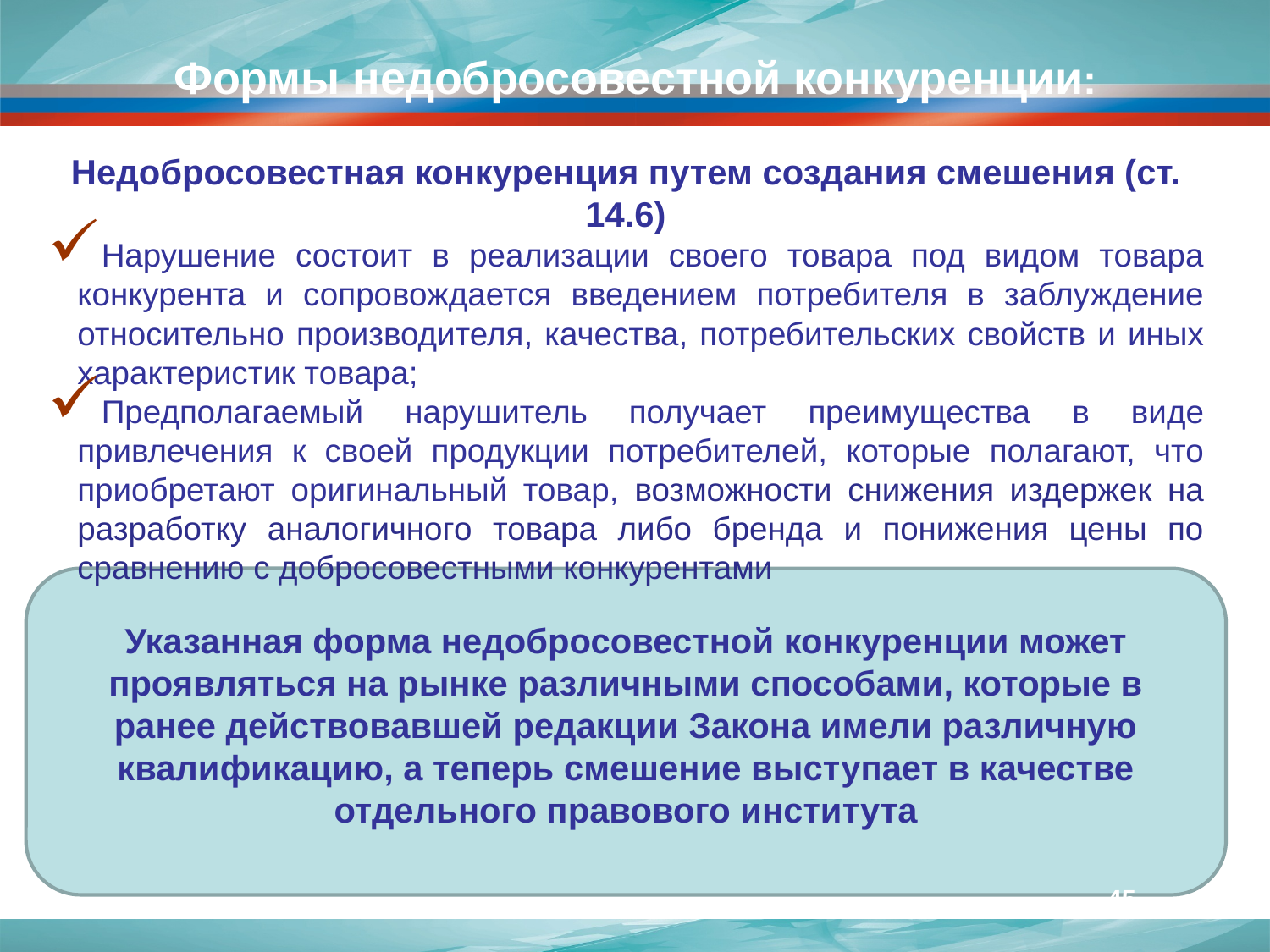

Формы недобросовестной конкуренции:
Недобросовестная конкуренция путем создания смешения (ст. 14.6)
Нарушение состоит в реализации своего товара под видом товара конкурента и сопровождается введением потребителя в заблуждение относительно производителя, качества, потребительских свойств и иных характеристик товара;
Предполагаемый нарушитель получает преимущества в виде привлечения к своей продукции потребителей, которые полагают, что приобретают оригинальный товар, возможности снижения издержек на разработку аналогичного товара либо бренда и понижения цены по сравнению с добросовестными конкурентами

Указанная форма недобросовестной конкуренции может проявляться на рынке различными способами, которые в ранее действовавшей редакции Закона имели различную квалификацию, а теперь смешение выступает в качестве отдельного правового института
45